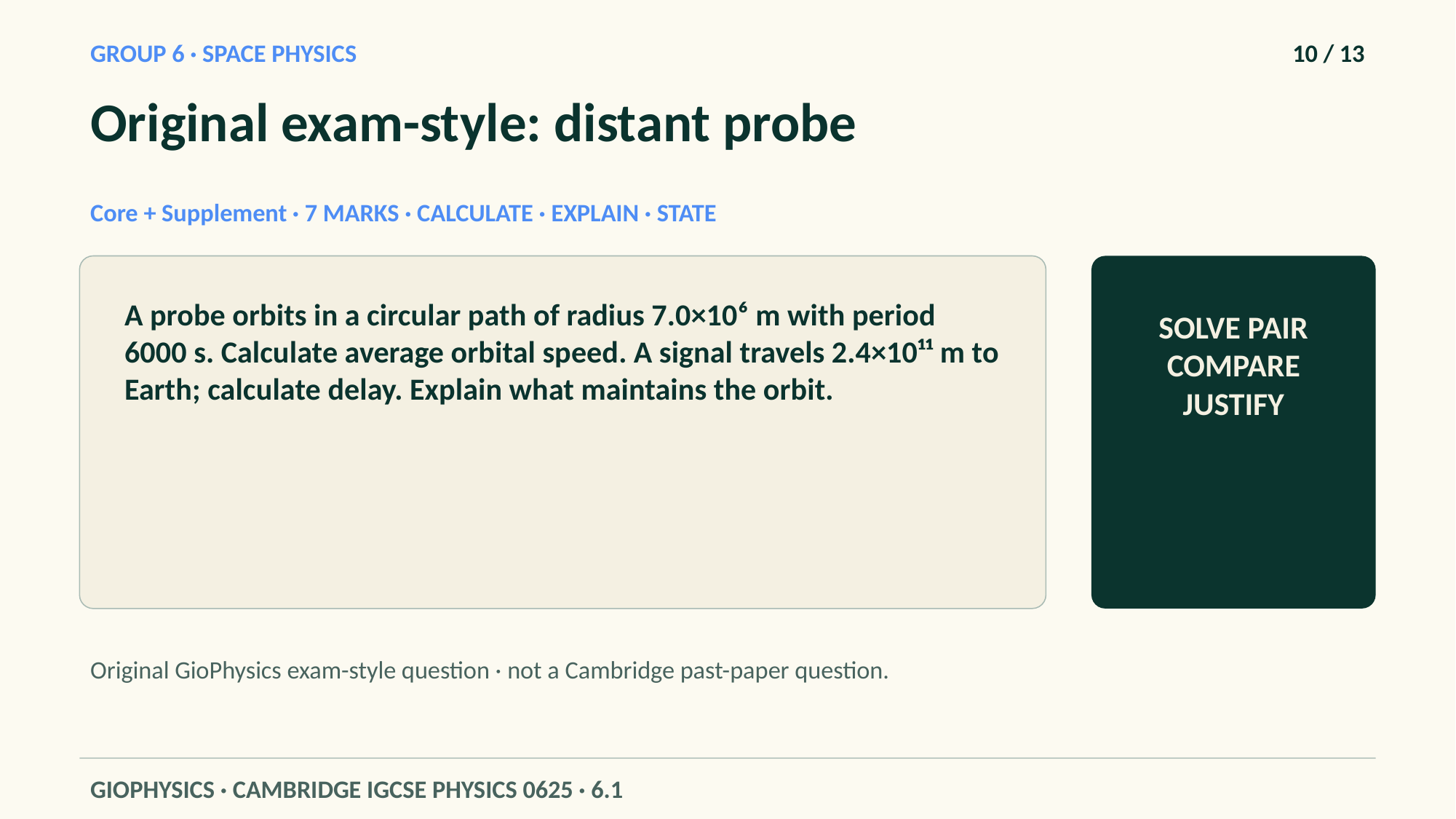

GROUP 6 · SPACE PHYSICS
10 / 13
Original exam-style: distant probe
Core + Supplement · 7 MARKS · CALCULATE · EXPLAIN · STATE

A probe orbits in a circular path of radius 7.0×10⁶ m with period 6000 s. Calculate average orbital speed. A signal travels 2.4×10¹¹ m to Earth; calculate delay. Explain what maintains the orbit.
SOLVE PAIR COMPARE JUSTIFY
Original GioPhysics exam-style question · not a Cambridge past-paper question.

GIOPHYSICS · CAMBRIDGE IGCSE PHYSICS 0625 · 6.1